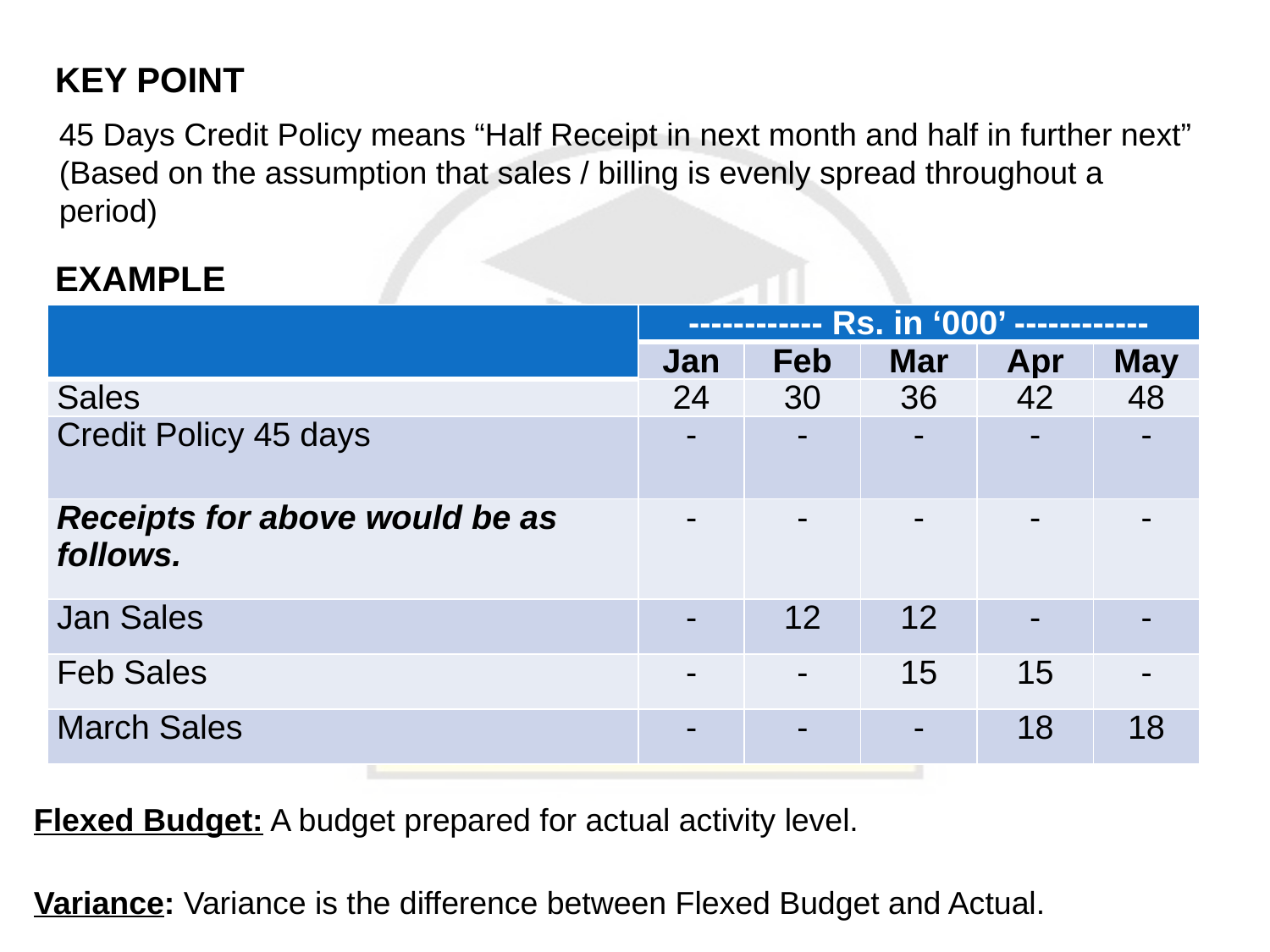

KEY POINT
45 Days Credit Policy means “Half Receipt in next month and half in further next” (Based on the assumption that sales / billing is evenly spread throughout a period)

EXAMPLE
|  | ------------ Rs. in ‘000’ ------------ |  |  |  |  |
| --- | --- | --- | --- | --- | --- |
|  | Jan | Feb | Mar | Apr | May |
| Sales | 24 | 30 | 36 | 42 | 48 |
| Credit Policy 45 days | - | - | - | - | - |
| Receipts for above would be as follows. | - | - | - | - | - |
| Jan Sales | - | 12 | 12 | - | - |
| Feb Sales | - | - | 15 | 15 | - |
| March Sales | - | - | - | 18 | 18 |

Flexed Budget: A budget prepared for actual activity level.
Variance: Variance is the difference between Flexed Budget and Actual.